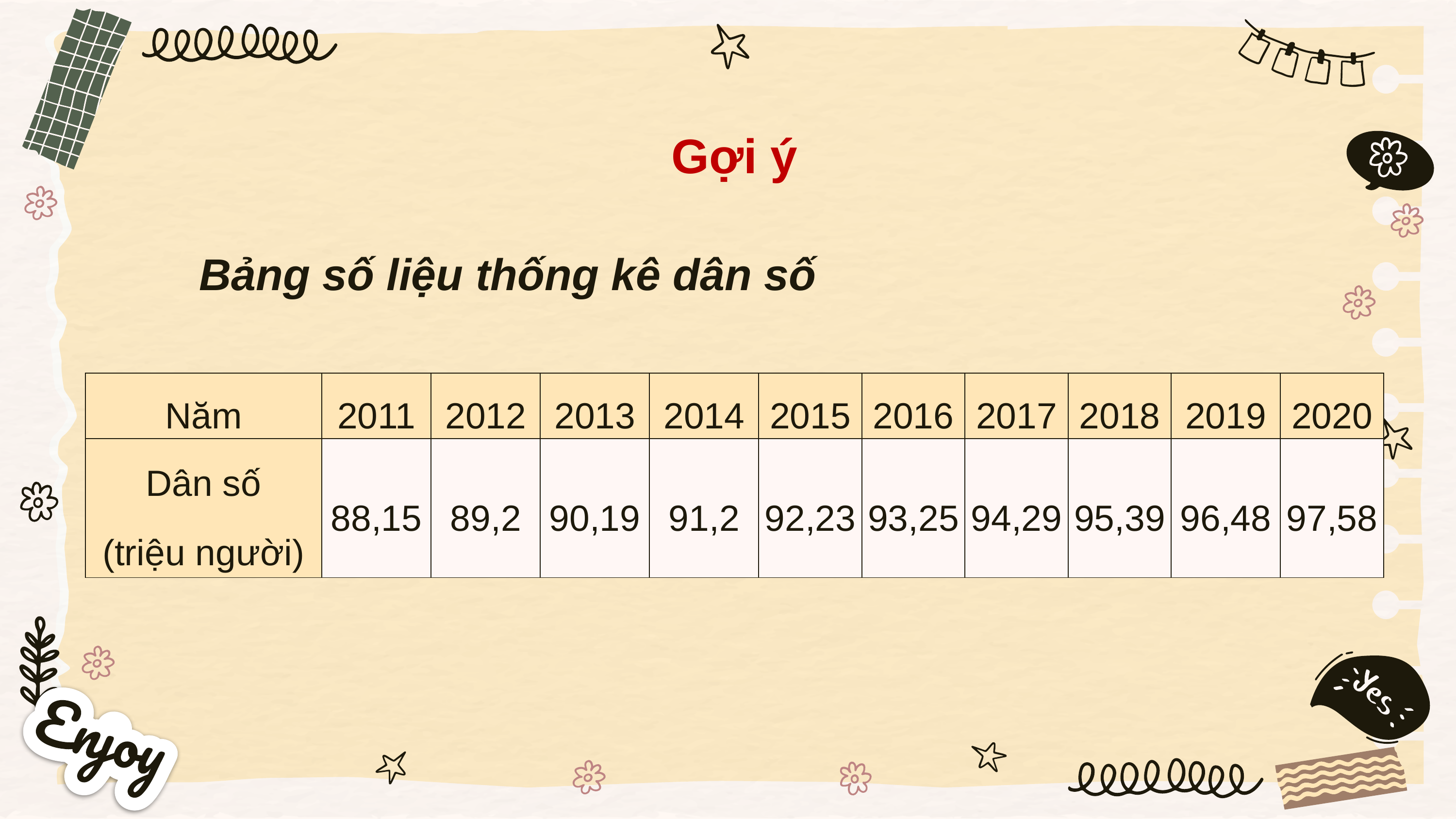

# Gợi ý

Bảng số liệu thống kê dân số
| Năm | 2011 | 2012 | 2013 | 2014 | 2015 | 2016 | 2017 | 2018 | 2019 | 2020 |
| --- | --- | --- | --- | --- | --- | --- | --- | --- | --- | --- |
| Dân số (triệu người) | 88,15 | 89,2 | 90,19 | 91,2 | 92,23 | 93,25 | 94,29 | 95,39 | 96,48 | 97,58 |